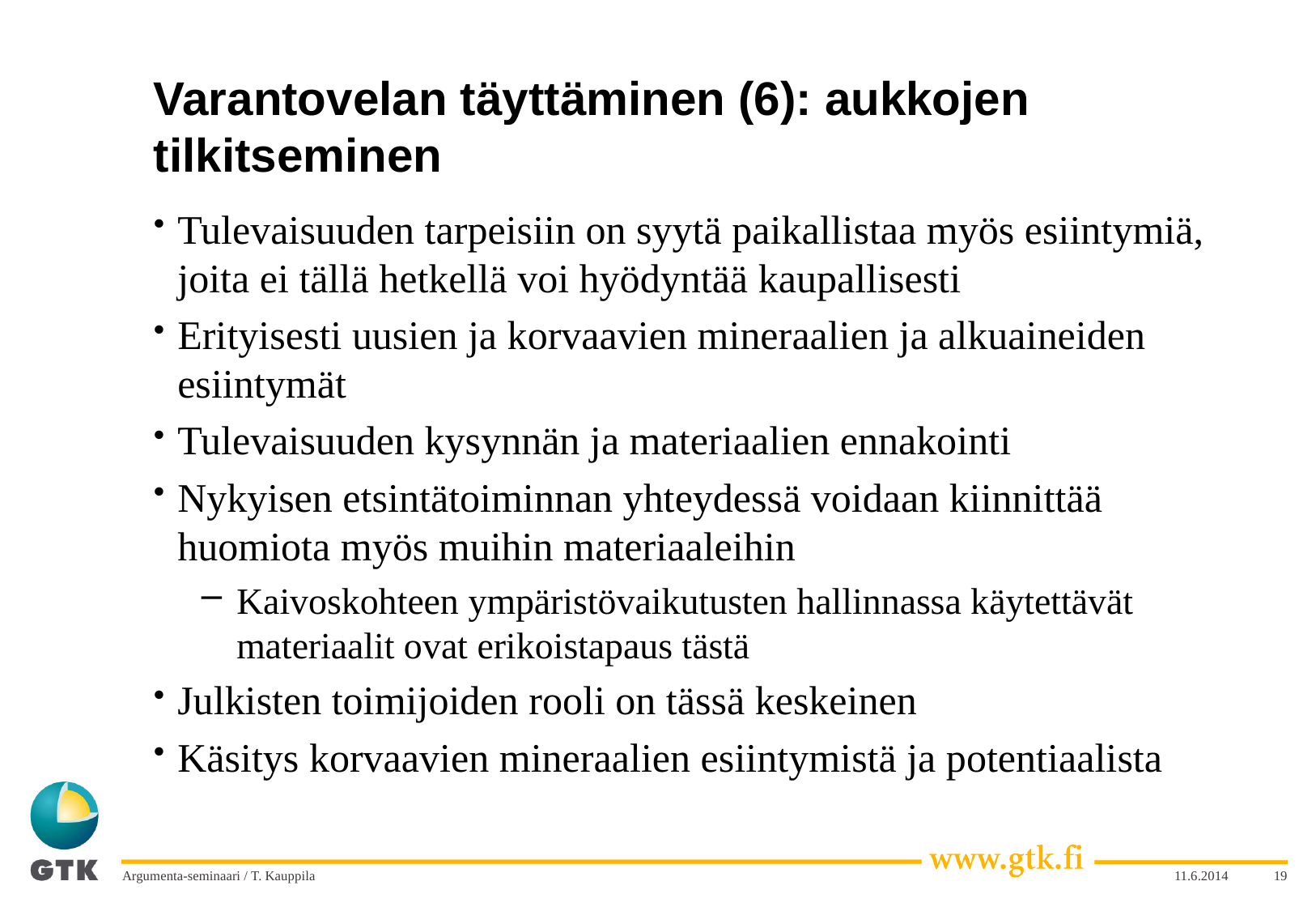

# Varantovelan täyttäminen (6): aukkojen tilkitseminen
Tulevaisuuden tarpeisiin on syytä paikallistaa myös esiintymiä, joita ei tällä hetkellä voi hyödyntää kaupallisesti
Erityisesti uusien ja korvaavien mineraalien ja alkuaineiden esiintymät
Tulevaisuuden kysynnän ja materiaalien ennakointi
Nykyisen etsintätoiminnan yhteydessä voidaan kiinnittää huomiota myös muihin materiaaleihin
Kaivoskohteen ympäristövaikutusten hallinnassa käytettävät materiaalit ovat erikoistapaus tästä
Julkisten toimijoiden rooli on tässä keskeinen
Käsitys korvaavien mineraalien esiintymistä ja potentiaalista

Argumenta-seminaari / T. Kauppila
11.6.2014
19